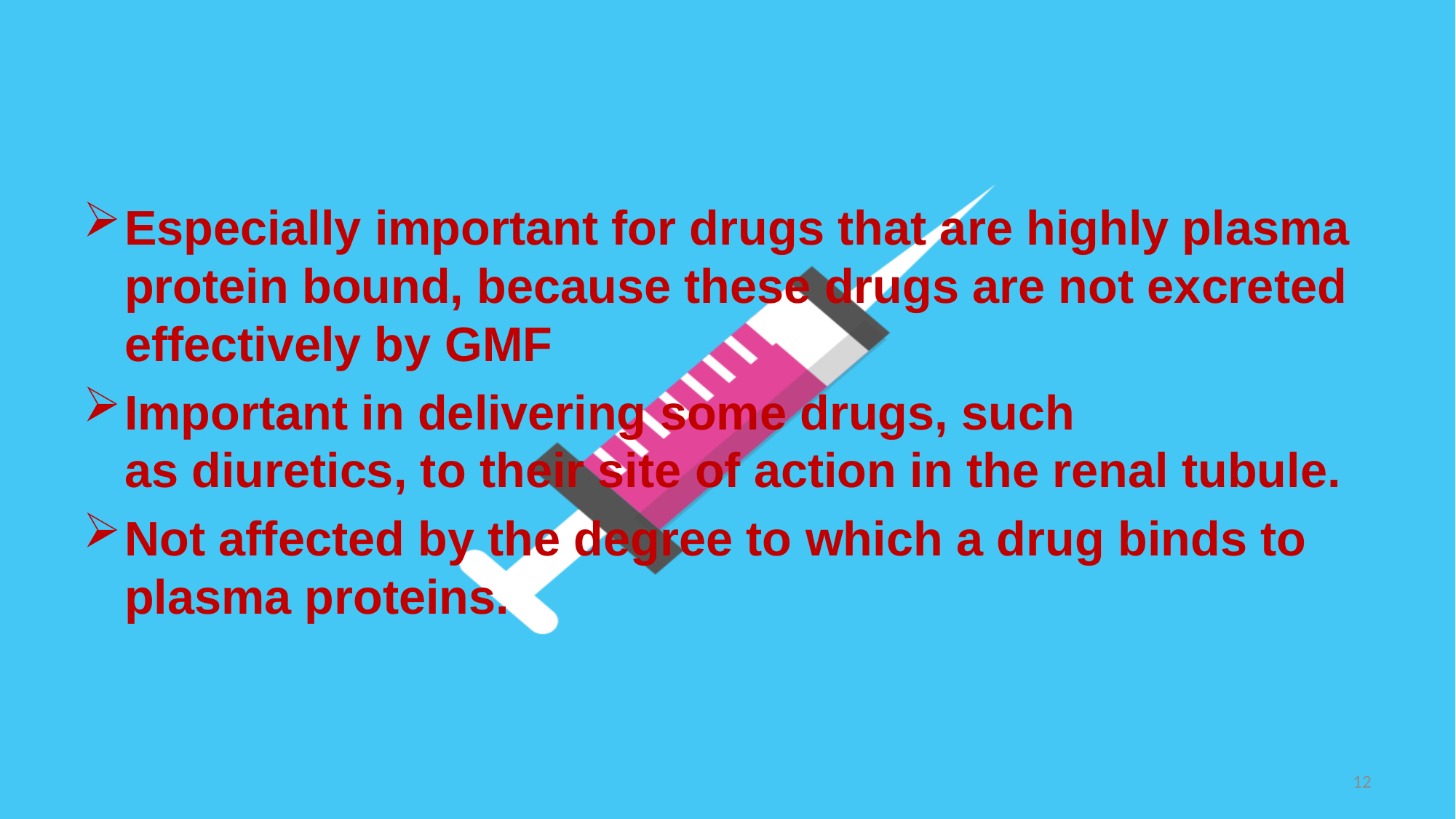

Especially important for drugs that are highly plasma protein bound, because these drugs are not excreted effectively by GMF
Important in delivering some drugs, such as diuretics, to their site of action in the renal tubule.
Not affected by the degree to which a drug binds to plasma proteins.

12